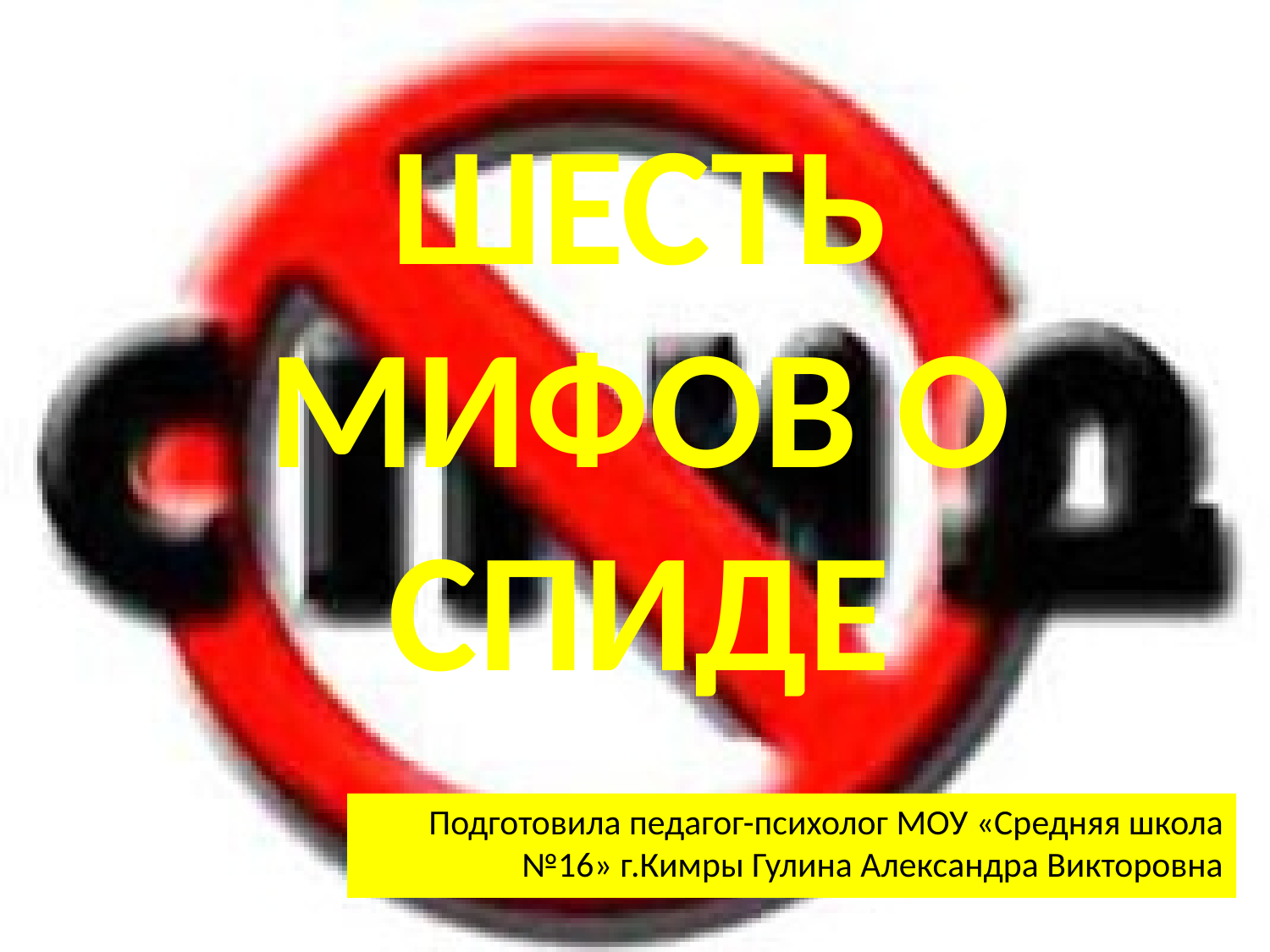

ШЕСТЬ МИФОВ О СПИДЕ
#
Подготовила педагог-психолог МОУ «Средняя школа №16» г.Кимры Гулина Александра Викторовна